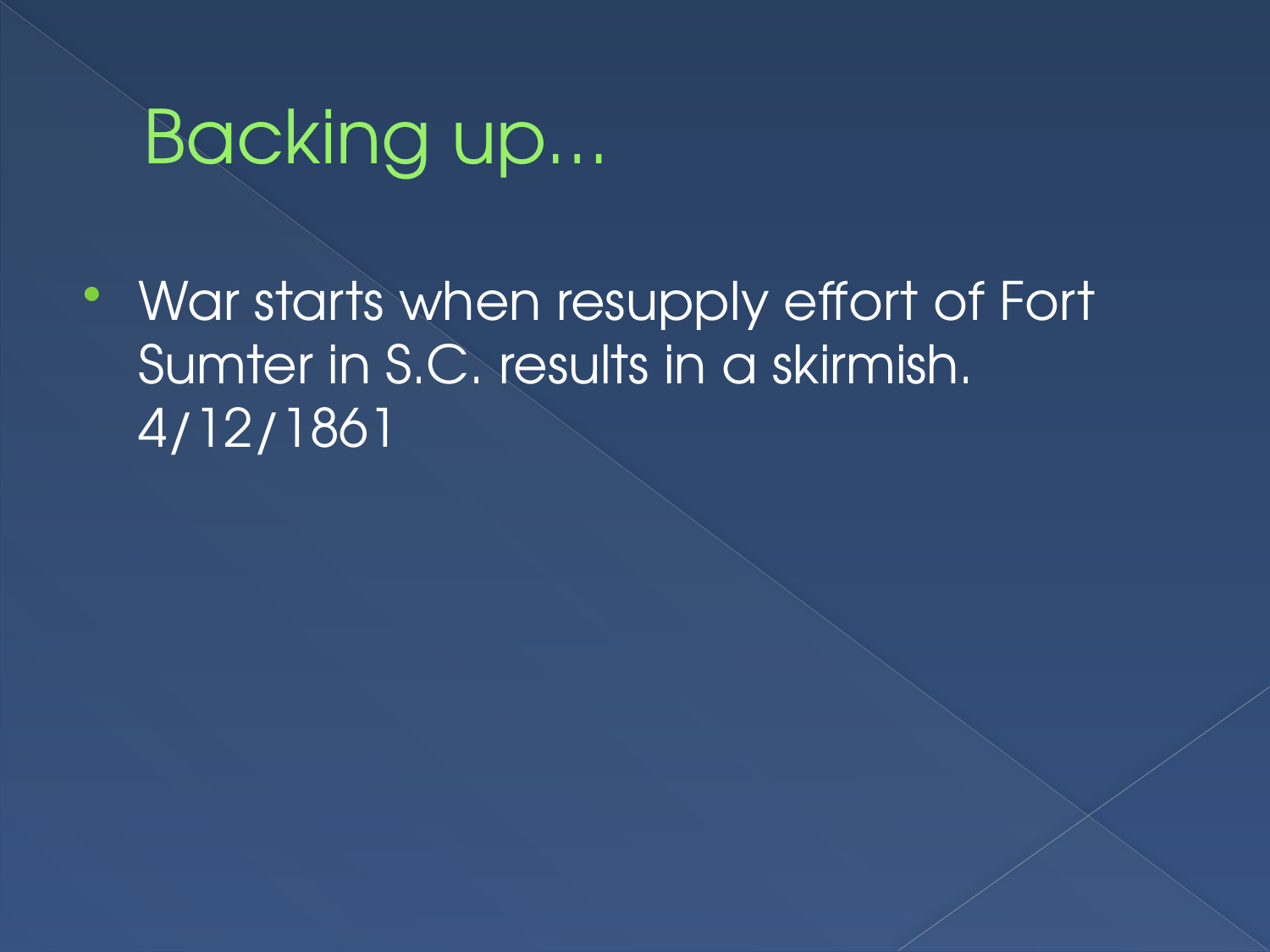

# Backing up…
War starts when resupply effort of Fort Sumter in S.C. results in a skirmish. 4/12/1861